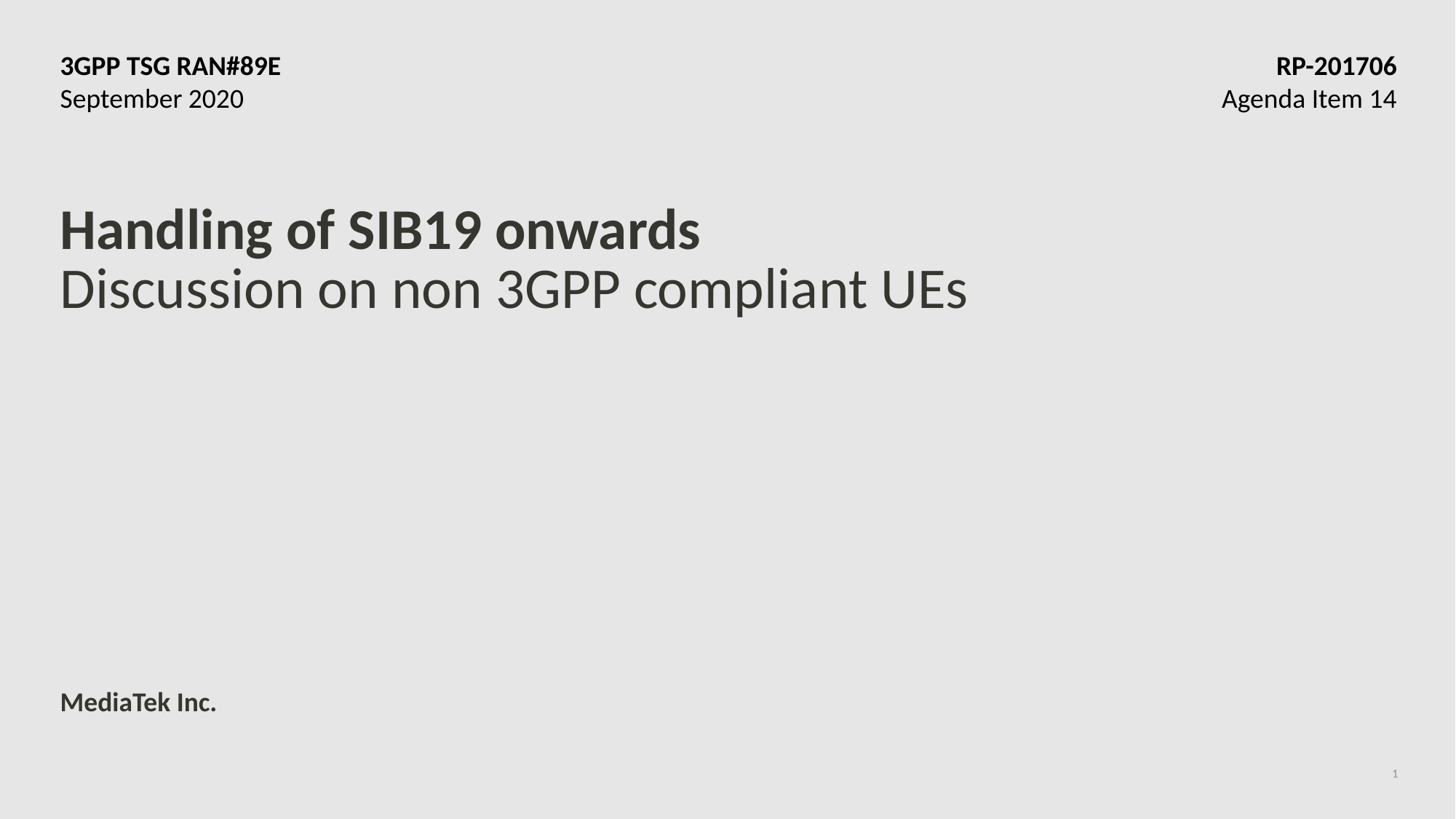

3GPP TSG RAN#89E	RP-201706
September 2020	Agenda Item 14
# Handling of SIB19 onwards Discussion on non 3GPP compliant UEs

MediaTek Inc.
1